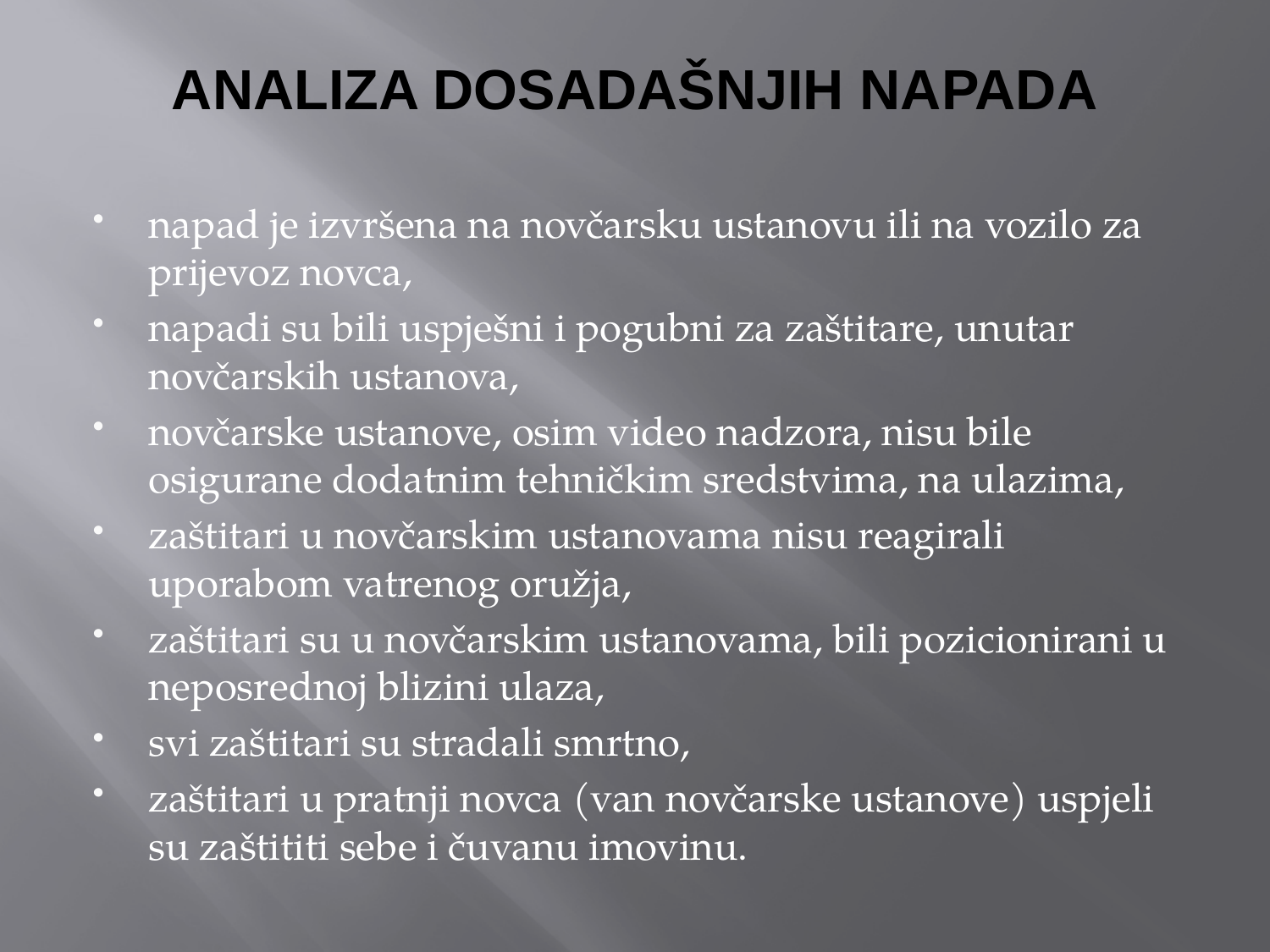

# ANALIZA DOSADAŠNJIH NAPADA

napad je izvršena na novčarsku ustanovu ili na vozilo za prijevoz novca,
napadi su bili uspješni i pogubni za zaštitare, unutar novčarskih ustanova,
novčarske ustanove, osim video nadzora, nisu bile osigurane dodatnim tehničkim sredstvima, na ulazima,
zaštitari u novčarskim ustanovama nisu reagirali uporabom vatrenog oružja,
zaštitari su u novčarskim ustanovama, bili pozicionirani u neposrednoj blizini ulaza,
svi zaštitari su stradali smrtno,
zaštitari u pratnji novca (van novčarske ustanove) uspjeli su zaštititi sebe i čuvanu imovinu.